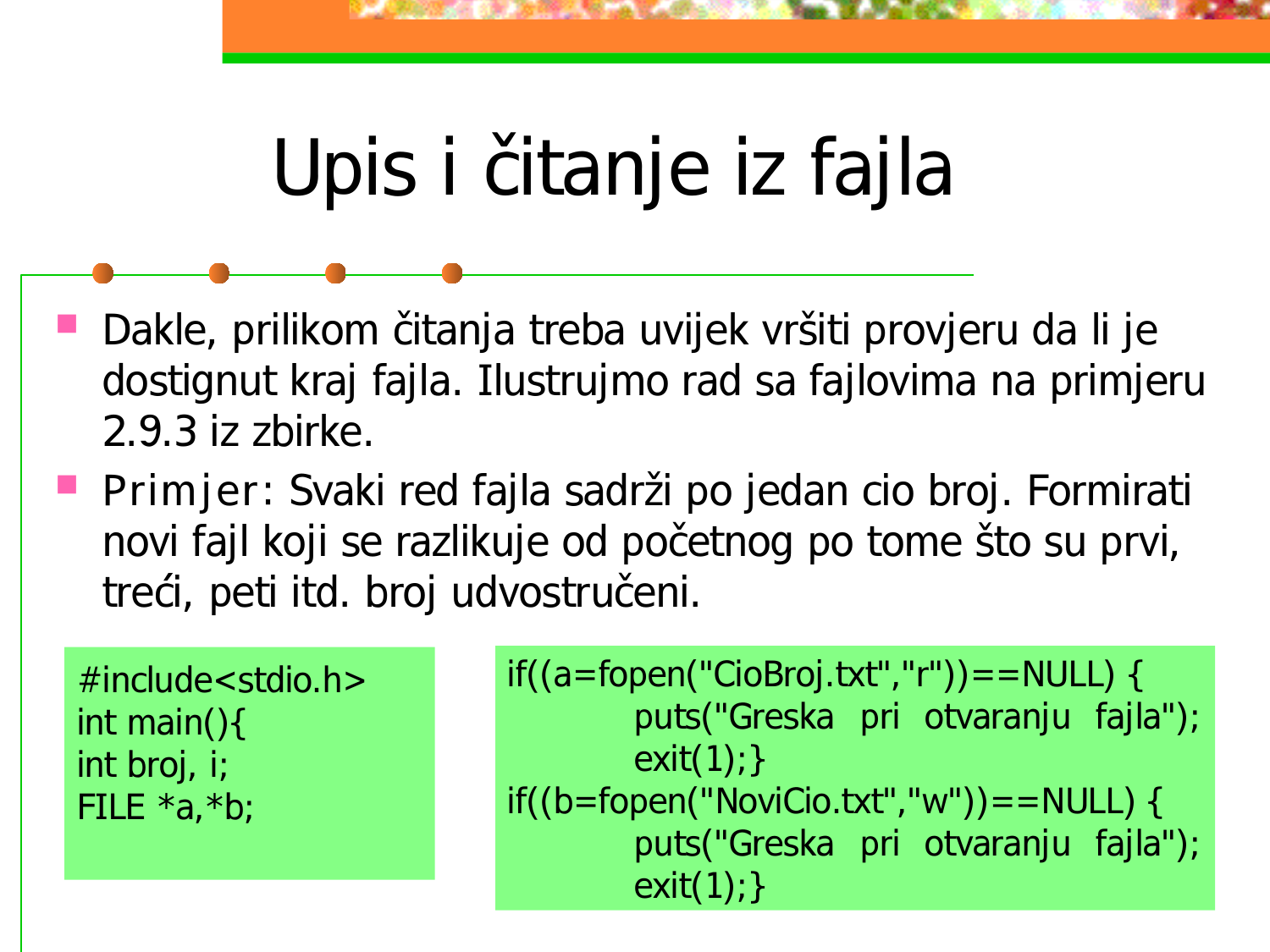

# Upis i čitanje iz fajla
Dakle, prilikom čitanja treba uvijek vršiti provjeru da li je dostignut kraj fajla. Ilustrujmo rad sa fajlovima na primjeru 2.9.3 iz zbirke.
Primjer: Svaki red fajla sadrži po jedan cio broj. Formirati novi fajl koji se razlikuje od početnog po tome što su prvi, treći, peti itd. broj udvostručeni.
if((a=fopen("CioBroj.txt","r"))==NULL) {
	puts("Greska pri otvaranju fajla");
	exit(1);}
if((b=fopen("NoviCio.txt","w"))==NULL) {
	puts("Greska pri otvaranju fajla");
	exit(1);}
#include<stdio.h>
int main(){
int broj, i;
FILE *a,*b;